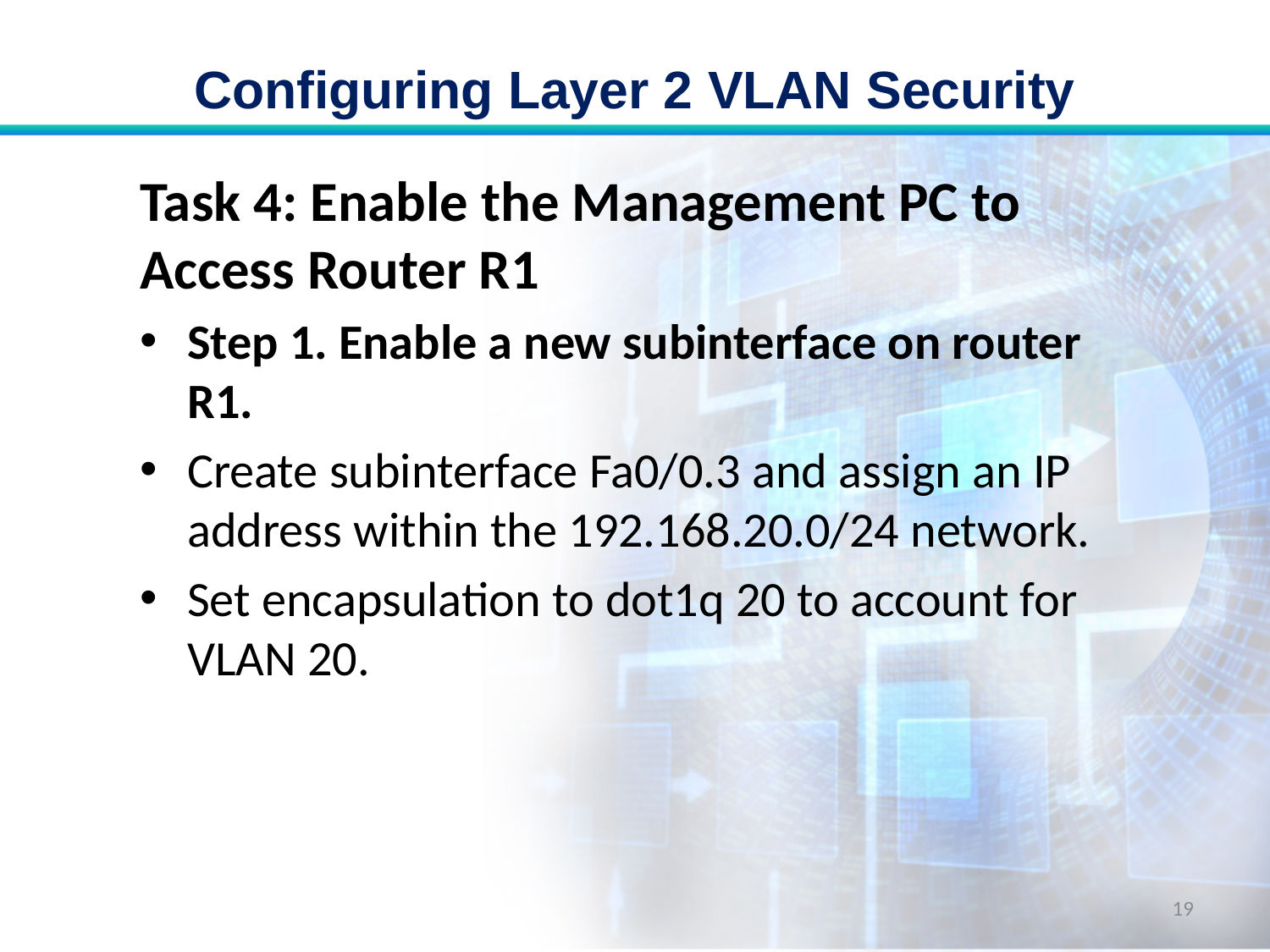

# Configuring Layer 2 VLAN Security
Task 4: Enable the Management PC to Access Router R1
Step 1. Enable a new subinterface on router R1.
Create subinterface Fa0/0.3 and assign an IP address within the 192.168.20.0/24 network.
Set encapsulation to dot1q 20 to account for VLAN 20.

19